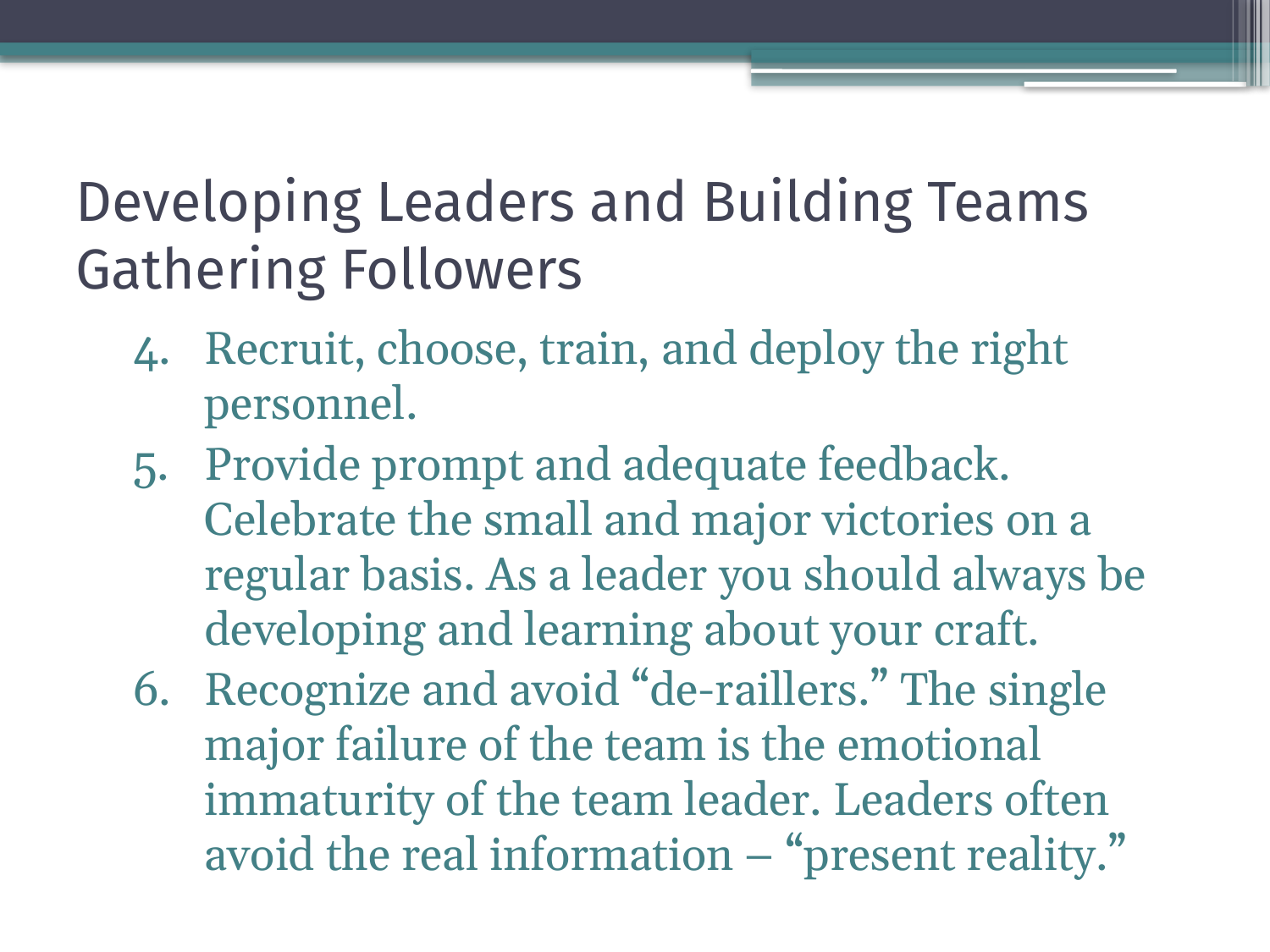

# Developing Leaders and Building Teams Gathering Followers
Recruit, choose, train, and deploy the right personnel.
Provide prompt and adequate feedback. Celebrate the small and major victories on a regular basis. As a leader you should always be developing and learning about your craft.
Recognize and avoid “de-raillers.” The single major failure of the team is the emotional immaturity of the team leader. Leaders often avoid the real information – “present reality.”